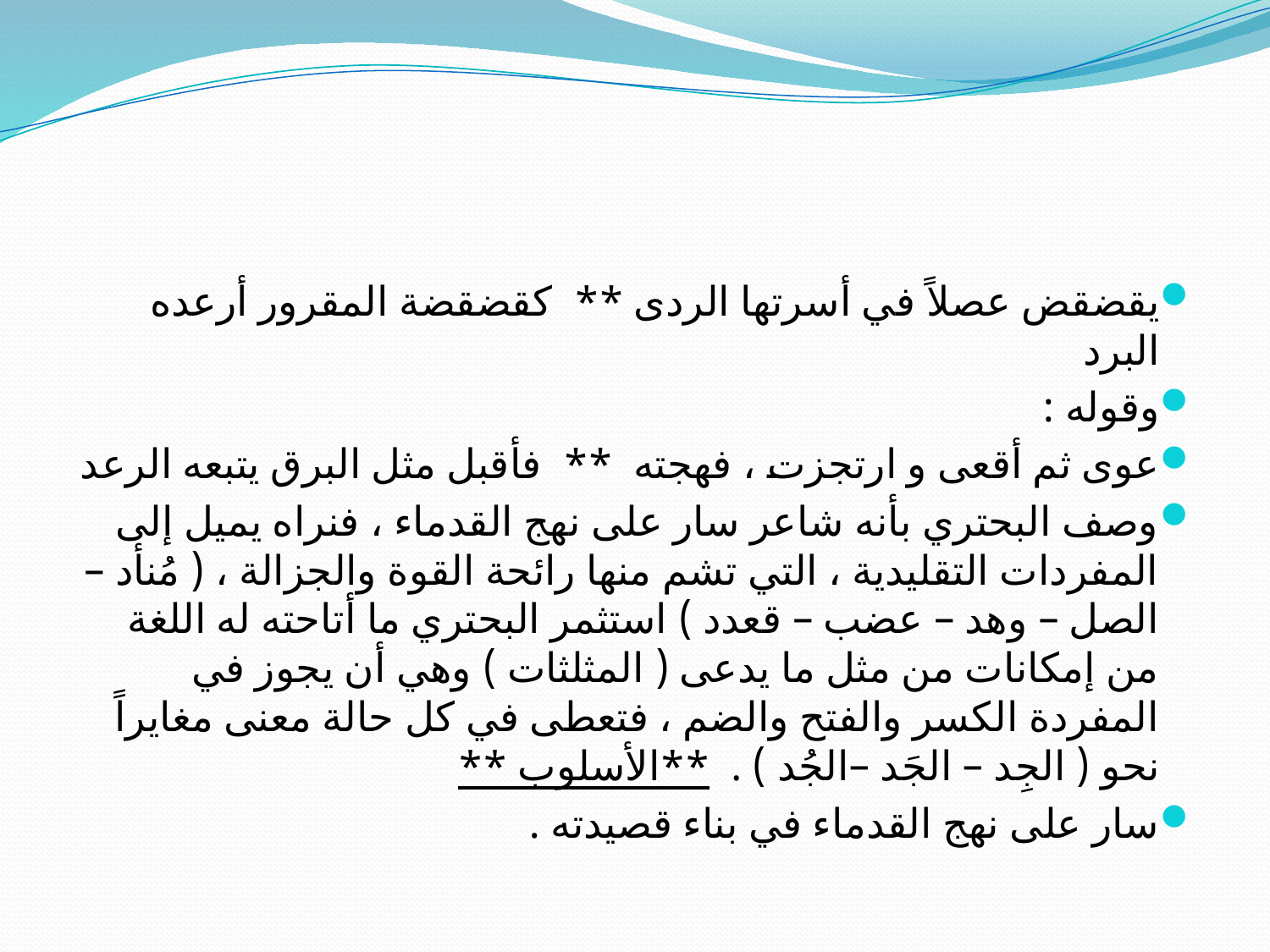

#
يقضقض عصلاً في أسرتها الردى **  كقضقضة المقرور أرعده البرد
وقوله :
عوى ثم أقعى و ارتجزت ، فهجته  **  فأقبل مثل البرق يتبعه الرعد
وصف البحتري بأنه شاعر سار على نهج القدماء ، فنراه يميل إلى المفردات التقليدية ، التي تشم منها رائحة القوة والجزالة ، ( مُنأد – الصل – وهد – عضب – قعدد ) استثمر البحتري ما أتاحته له اللغة من إمكانات من مثل ما يدعى ( المثلثات ) وهي أن يجوز في المفردة الكسر والفتح والضم ، فتعطى في كل حالة معنى مغايراً  نحو ( الجِد – الجَد –الجُد ) .  **الأسلوب **
سار على نهج القدماء في بناء قصيدته .